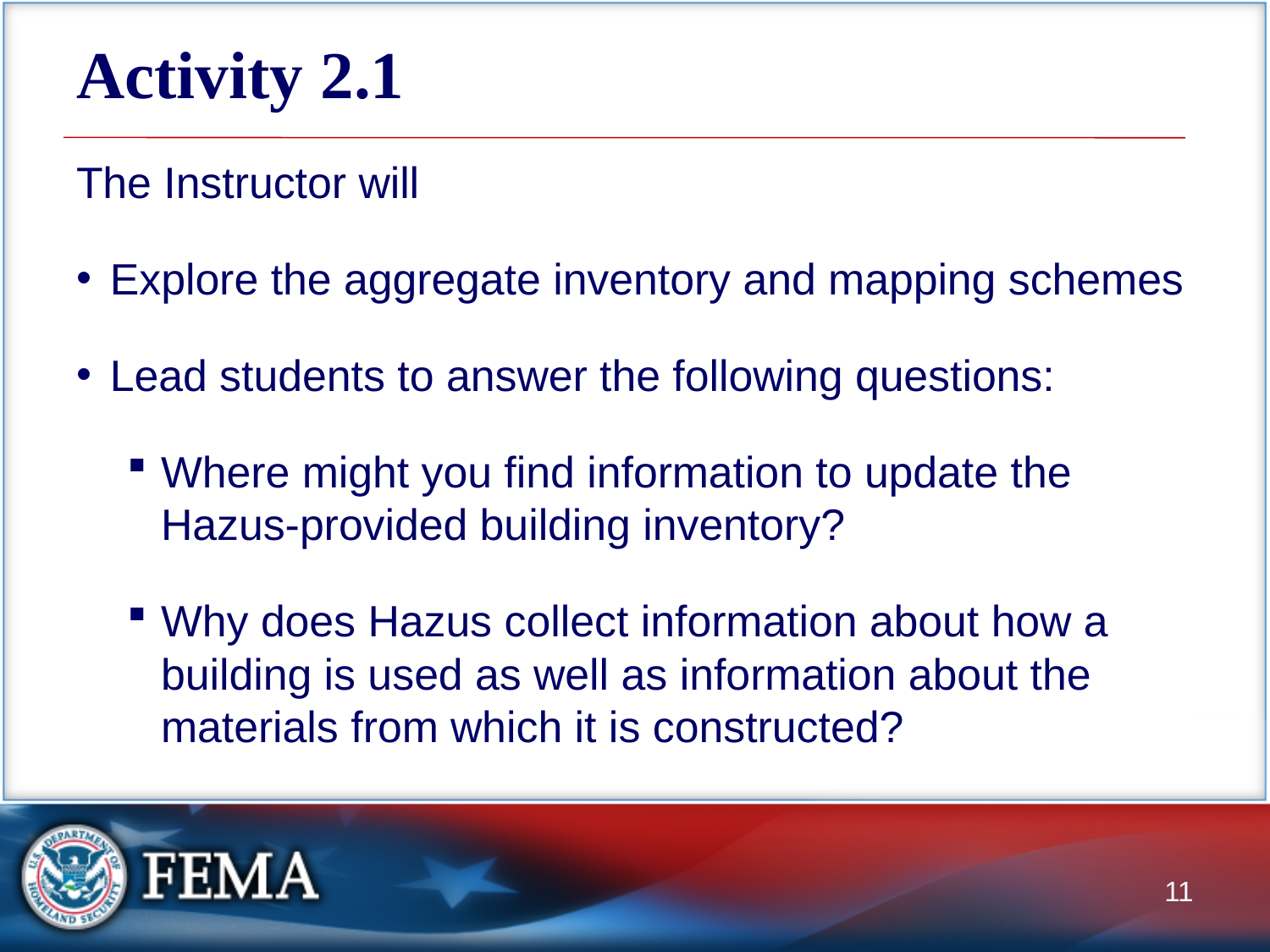

# Activity 2.1
The Instructor will
Explore the aggregate inventory and mapping schemes
Lead students to answer the following questions:
Where might you find information to update the Hazus-provided building inventory?
Why does Hazus collect information about how a building is used as well as information about the materials from which it is constructed?
11